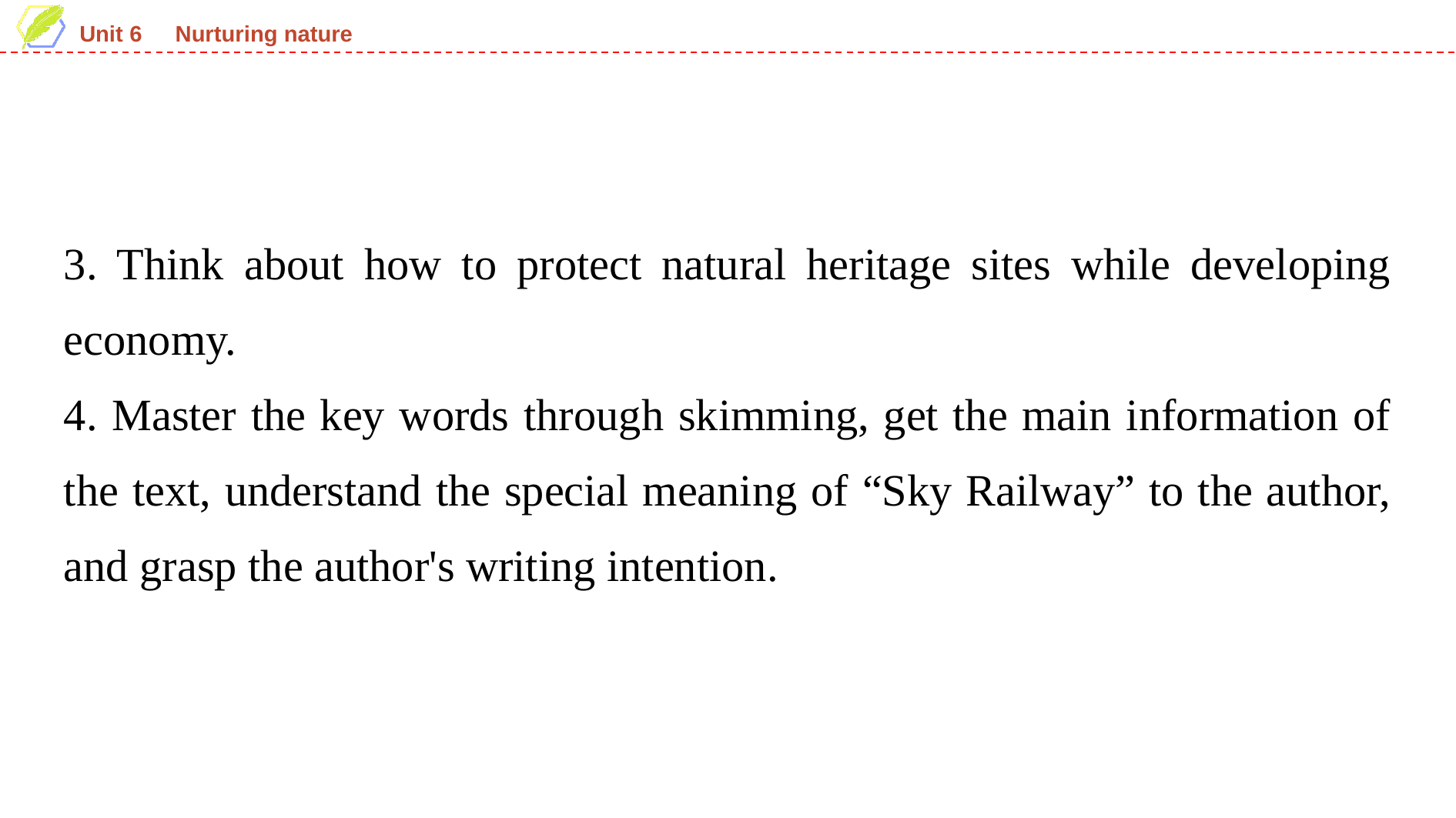

3. Think about how to protect natural heritage sites while developing economy.
4. Master the key words through skimming, get the main information of the text, understand the special meaning of “Sky Railway” to the author, and grasp the author's writing intention.